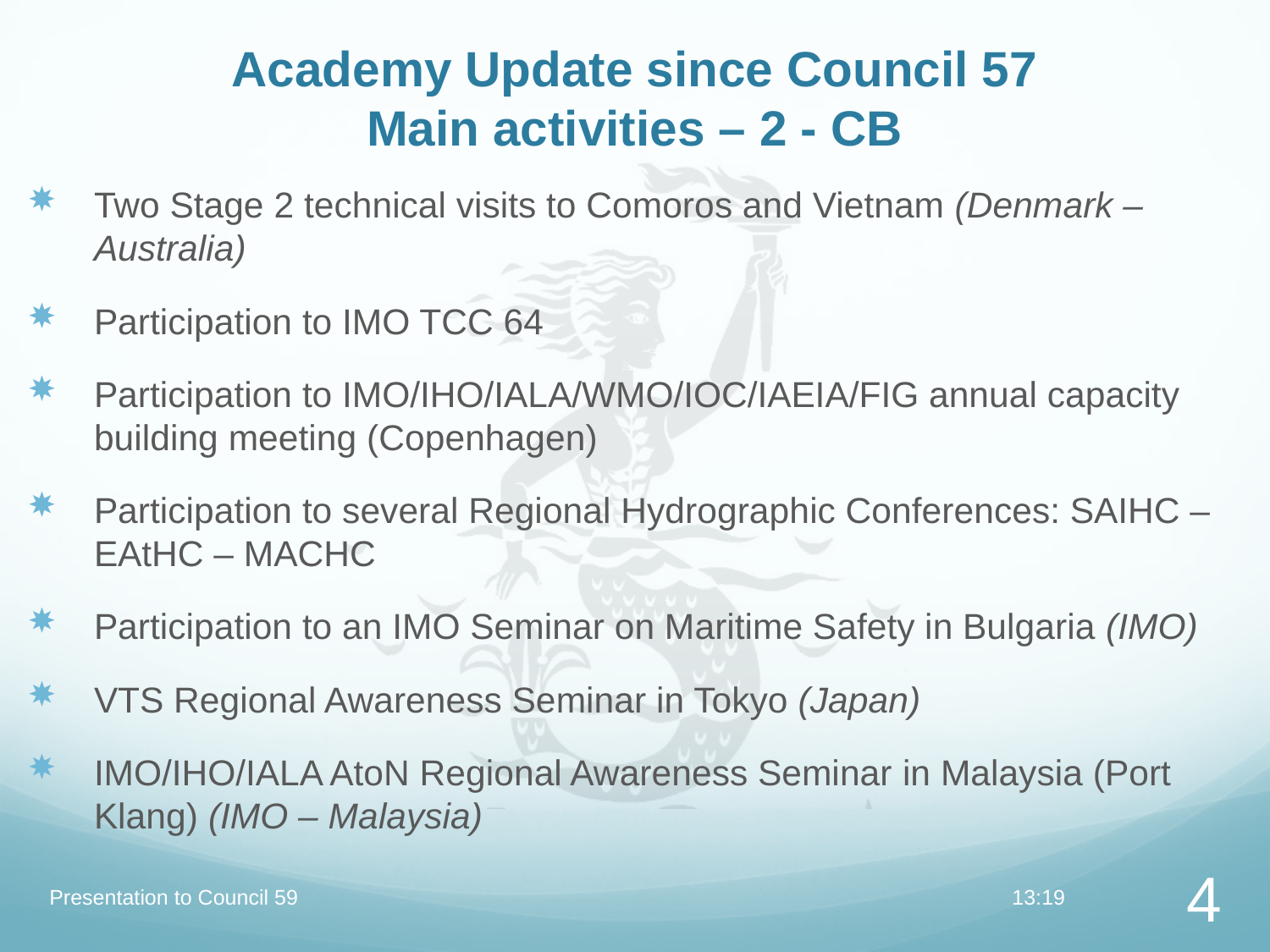

# Academy Update since Council 57 Main activities – 2 - CB
Two Stage 2 technical visits to Comoros and Vietnam (Denmark – Australia)
Participation to IMO TCC 64
Participation to IMO/IHO/IALA/WMO/IOC/IAEIA/FIG annual capacity building meeting (Copenhagen)
Participation to several Regional Hydrographic Conferences: SAIHC – EAtHC – MACHC
Participation to an IMO Seminar on Maritime Safety in Bulgaria (IMO)
VTS Regional Awareness Seminar in Tokyo (Japan)
IMO/IHO/IALA AtoN Regional Awareness Seminar in Malaysia (Port Klang) (IMO – Malaysia)

Presentation to Council 59
13:19
4